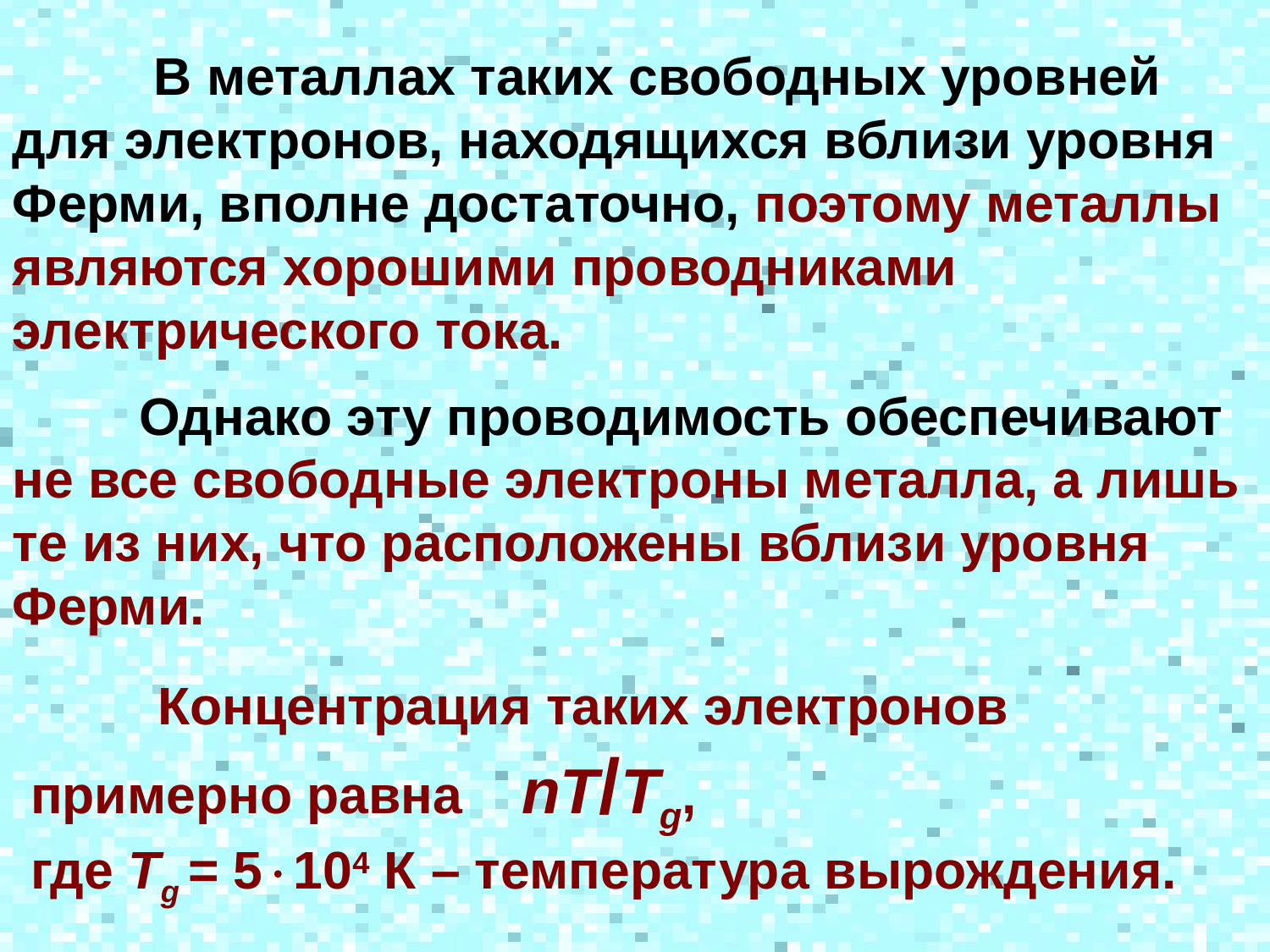

В металлах таких свободных уровней для электронов, находящихся вблизи уровня Ферми, вполне достаточно, поэтому металлы являются хорошими проводниками электрического тока.
	Однако эту проводимость обеспечивают не все свободные электроны металла, а лишь те из них, что расположены вблизи уровня Ферми.
	Концентрация таких электронов примерно равна    nT/Tg,
где Tg = 5⋅104 К – температура вырождения.